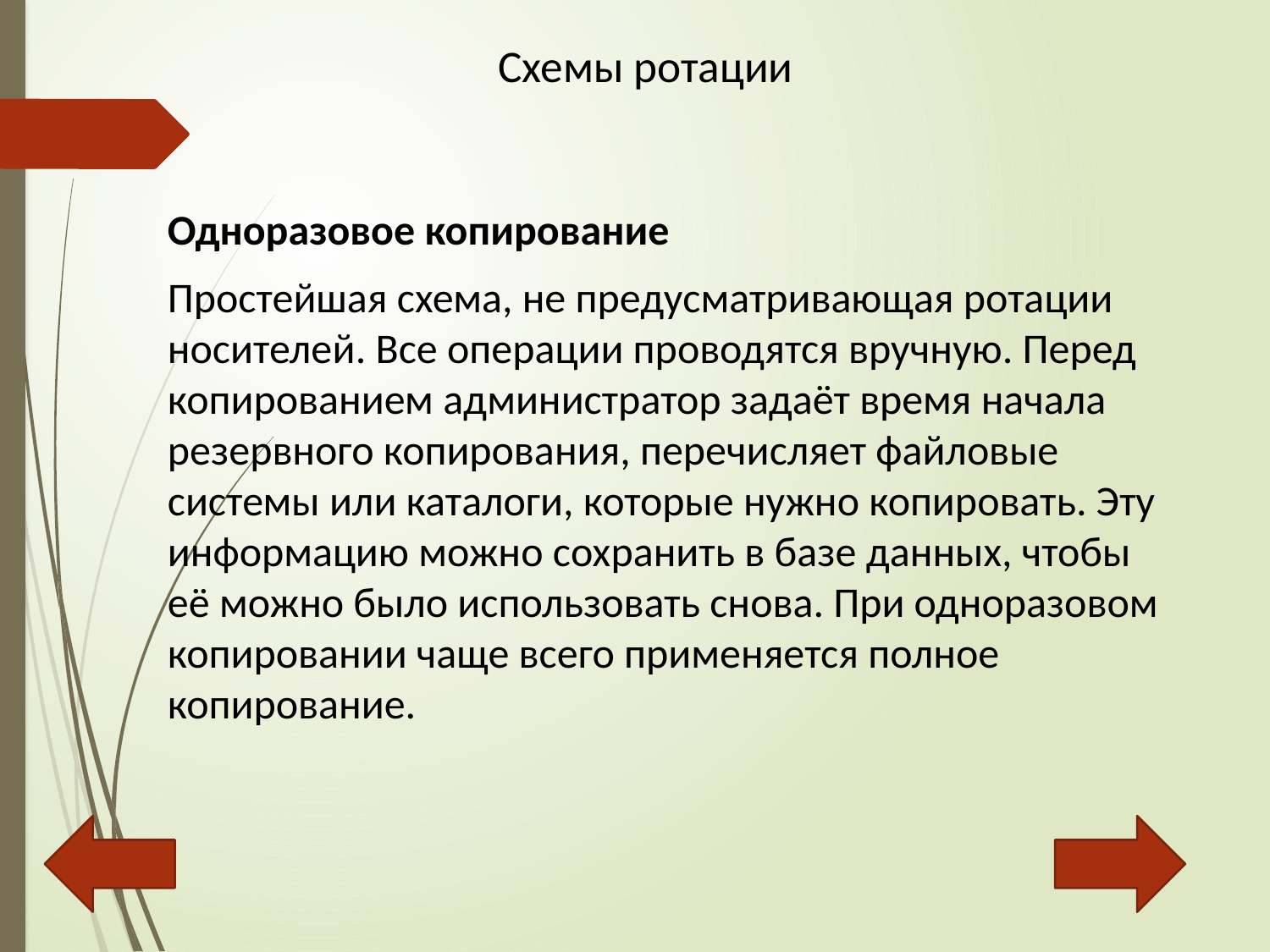

# Схемы ротации
Одноразовое копирование
Простейшая схема, не предусматривающая ротации носителей. Все операции проводятся вручную. Перед копированием администратор задаёт время начала резервного копирования, перечисляет файловые системы или каталоги, которые нужно копировать. Эту информацию можно сохранить в базе данных, чтобы её можно было использовать снова. При одноразовом копировании чаще всего применяется полное копирование.